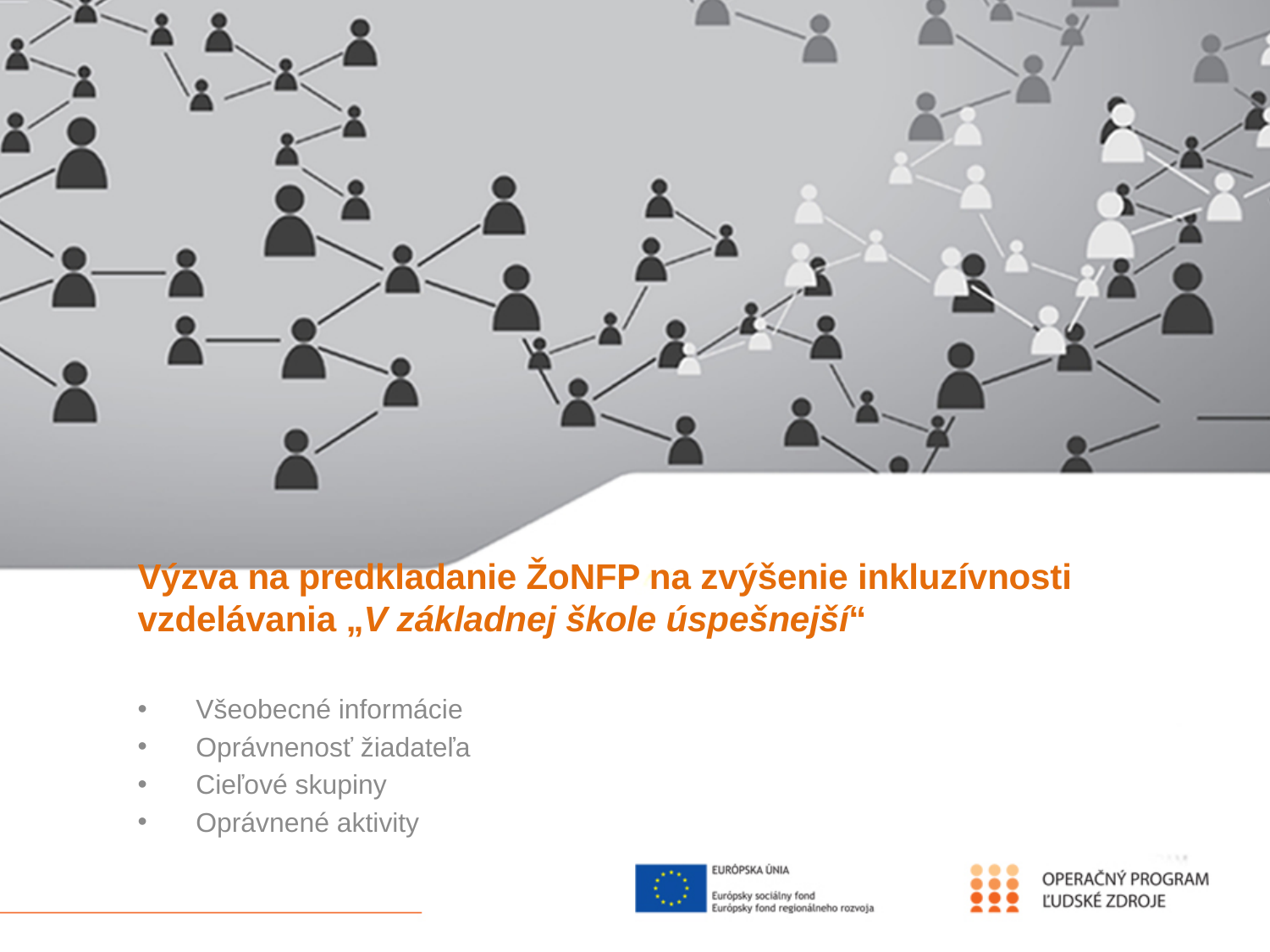

# Výzva na predkladanie ŽoNFP na zvýšenie inkluzívnosti vzdelávania „V základnej škole úspešnejší“
Všeobecné informácie
Oprávnenosť žiadateľa
Cieľové skupiny
Oprávnené aktivity